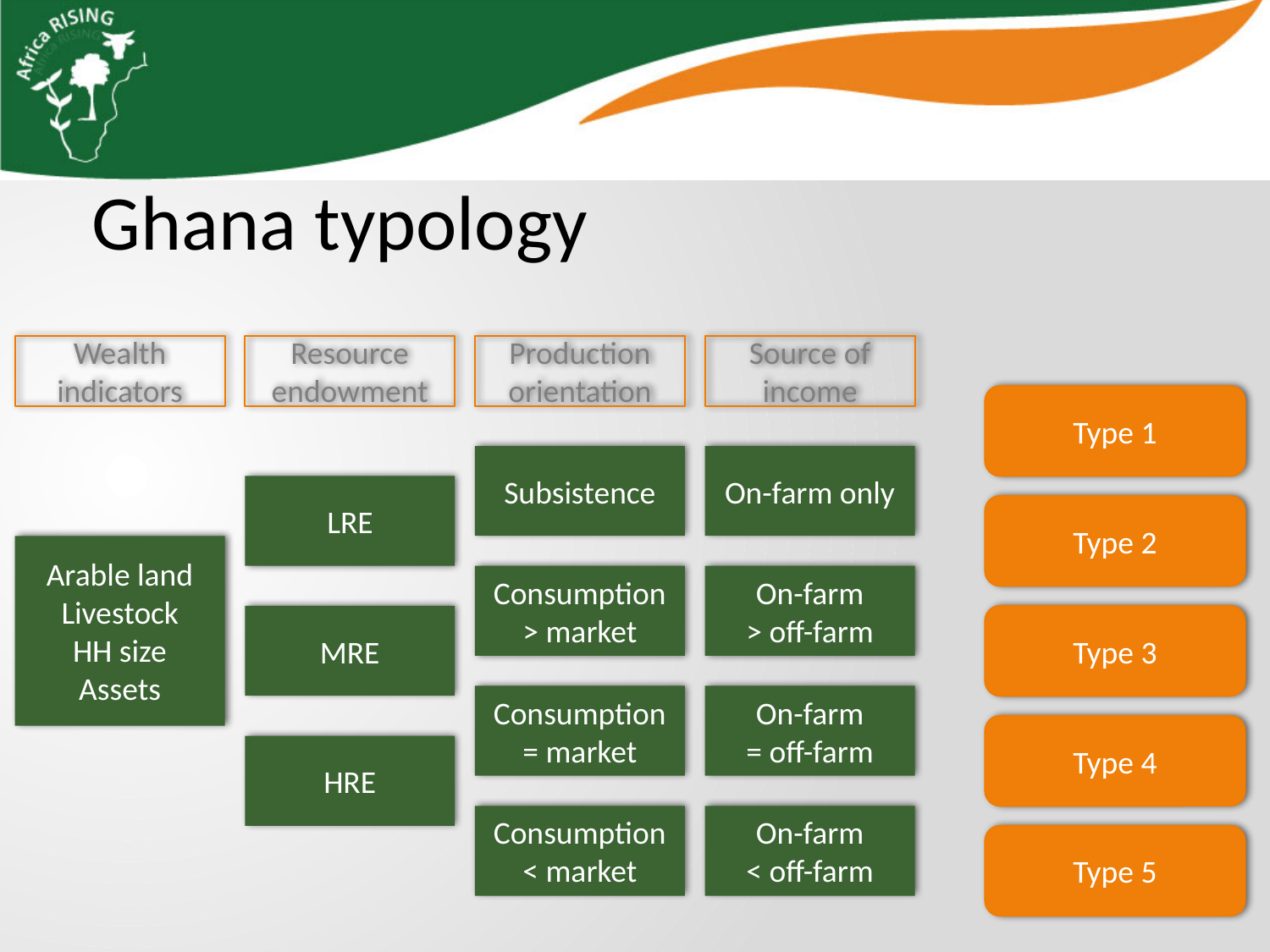

Ghana typology
Wealth
indicators
Resource
endowment
Production
orientation
Source of
income
Type 1
Subsistence
On-farm only
LRE
Type 2
Arable land
Livestock
HH size
Assets
Consumption > market
On-farm
> off-farm
MRE
Type 3
Consumption = market
On-farm
= off-farm
Type 4
HRE
Consumption < market
On-farm
< off-farm
Type 5